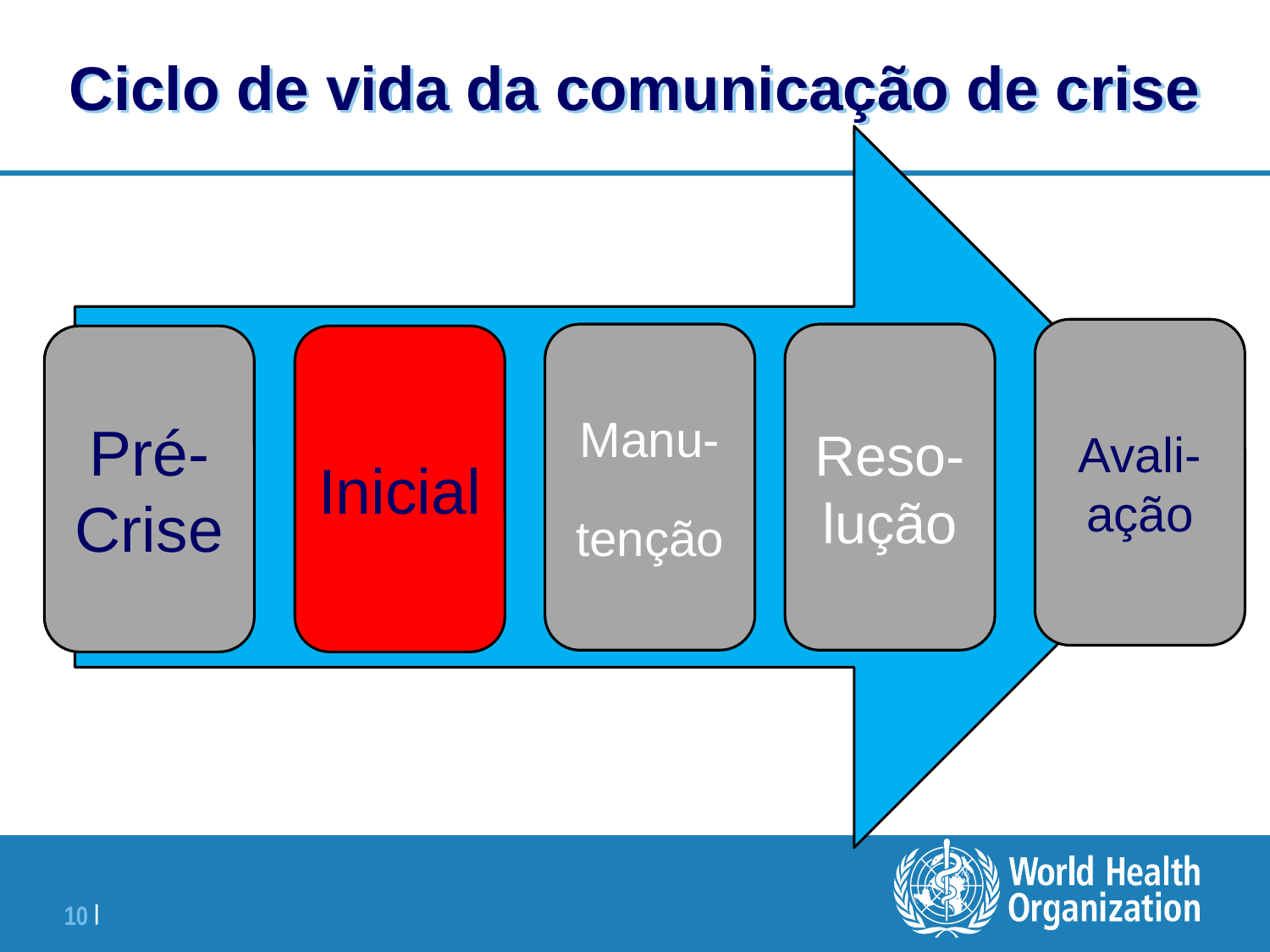

# Ciclo de vida da comunicação de crise

Avali-ação
Manu-
tenção
Reso-lução
Pré-Crise
Inicial